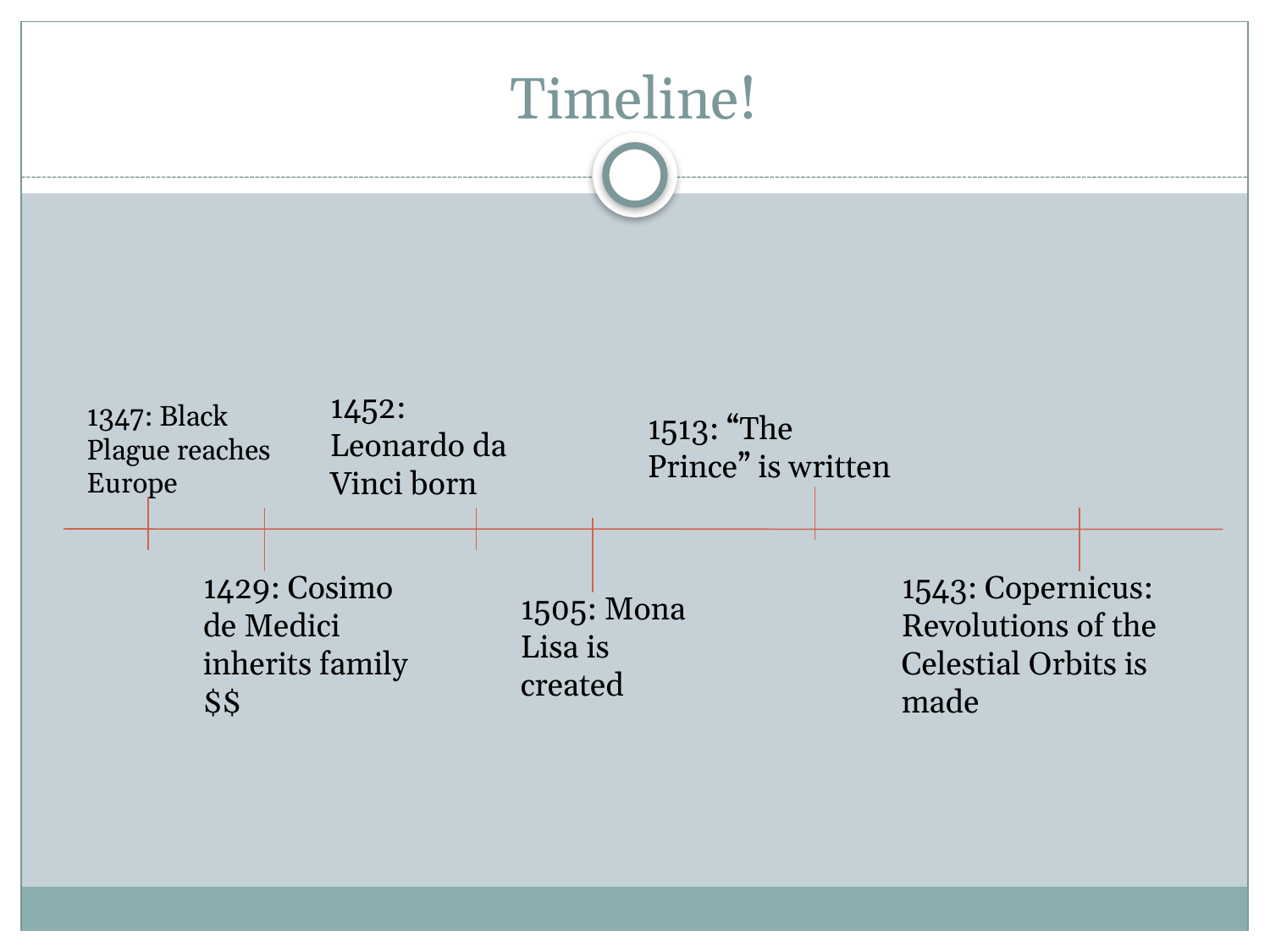

# Timeline!
1452: Leonardo da Vinci born
1347: Black Plague reaches Europe
1513: “The Prince” is written
1429: Cosimo de Medici inherits family $$
1543: Copernicus: Revolutions of the Celestial Orbits is made
1505: Mona Lisa is created